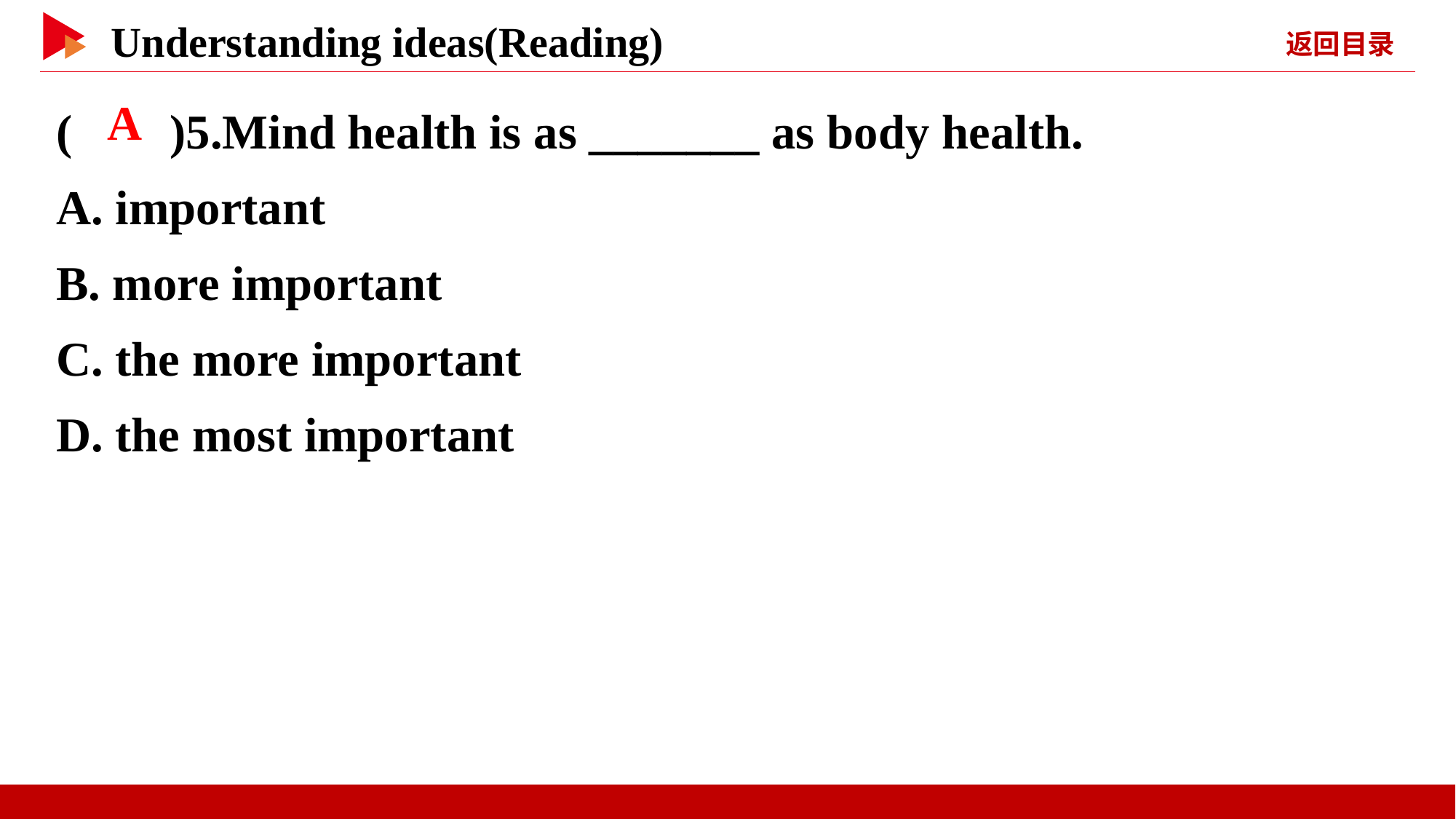

(        )5.Mind health is as _______ as body health.
A. important
B. more important
C. the more important
D. the most important
   A